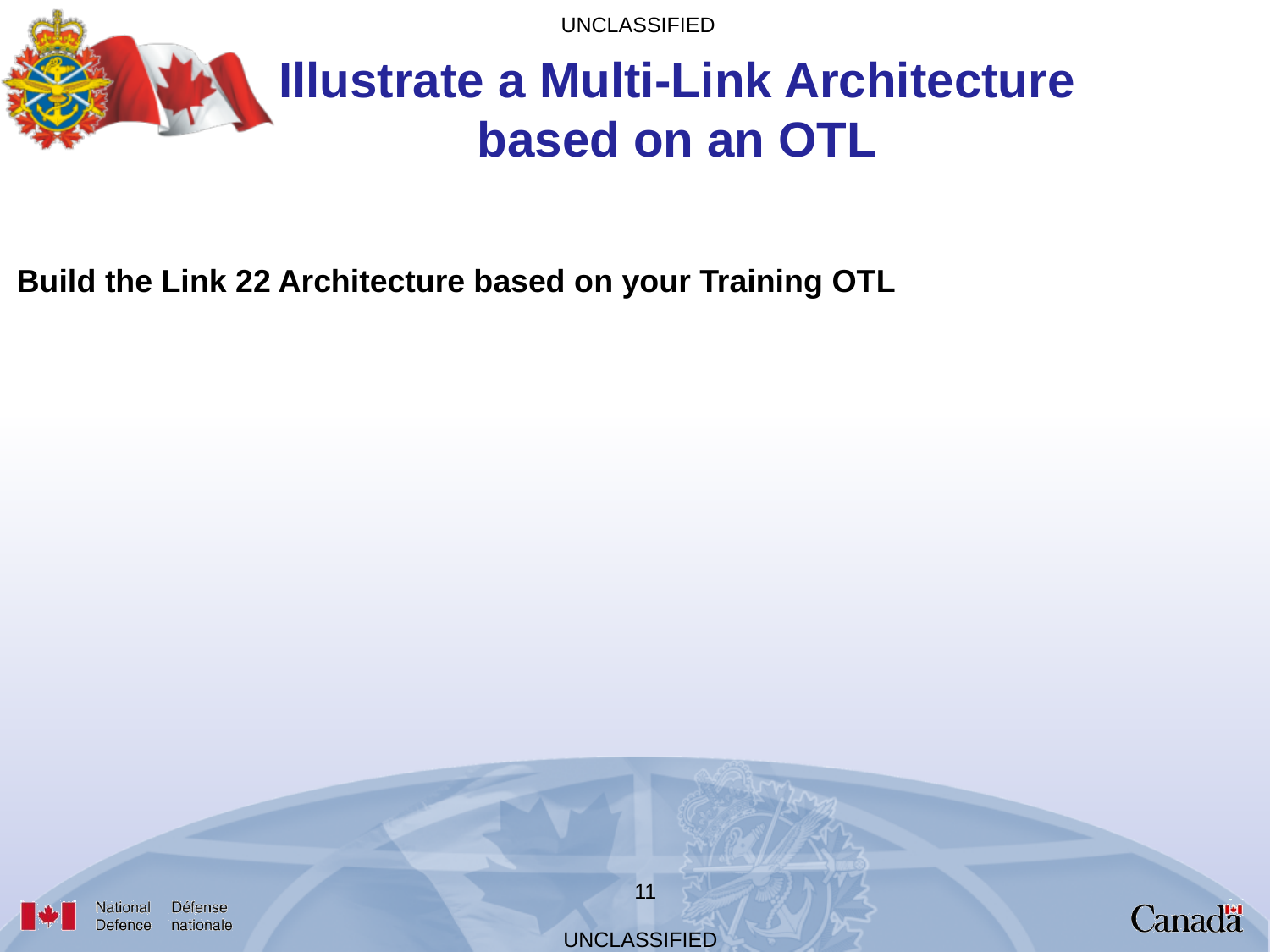

Illustrate a Multi-Link Architecture based on an OTL
Build the Link 22 Architecture based on your Training OTL